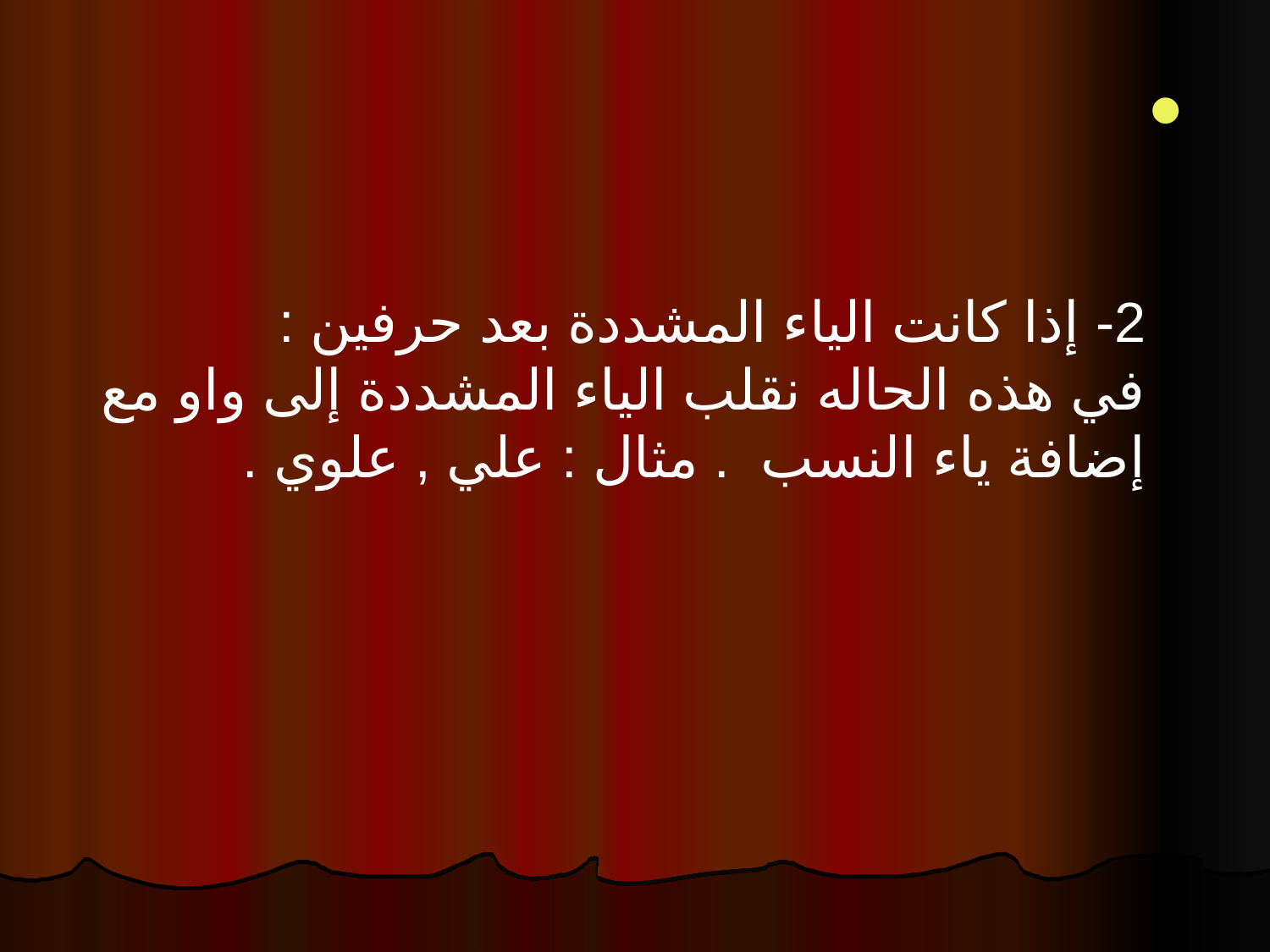

2- إذا كانت الياء المشددة بعد حرفين :
في هذه الحاله نقلب الياء المشددة إلى واو مع إضافة ياء النسب  . مثال : علي , علوي .